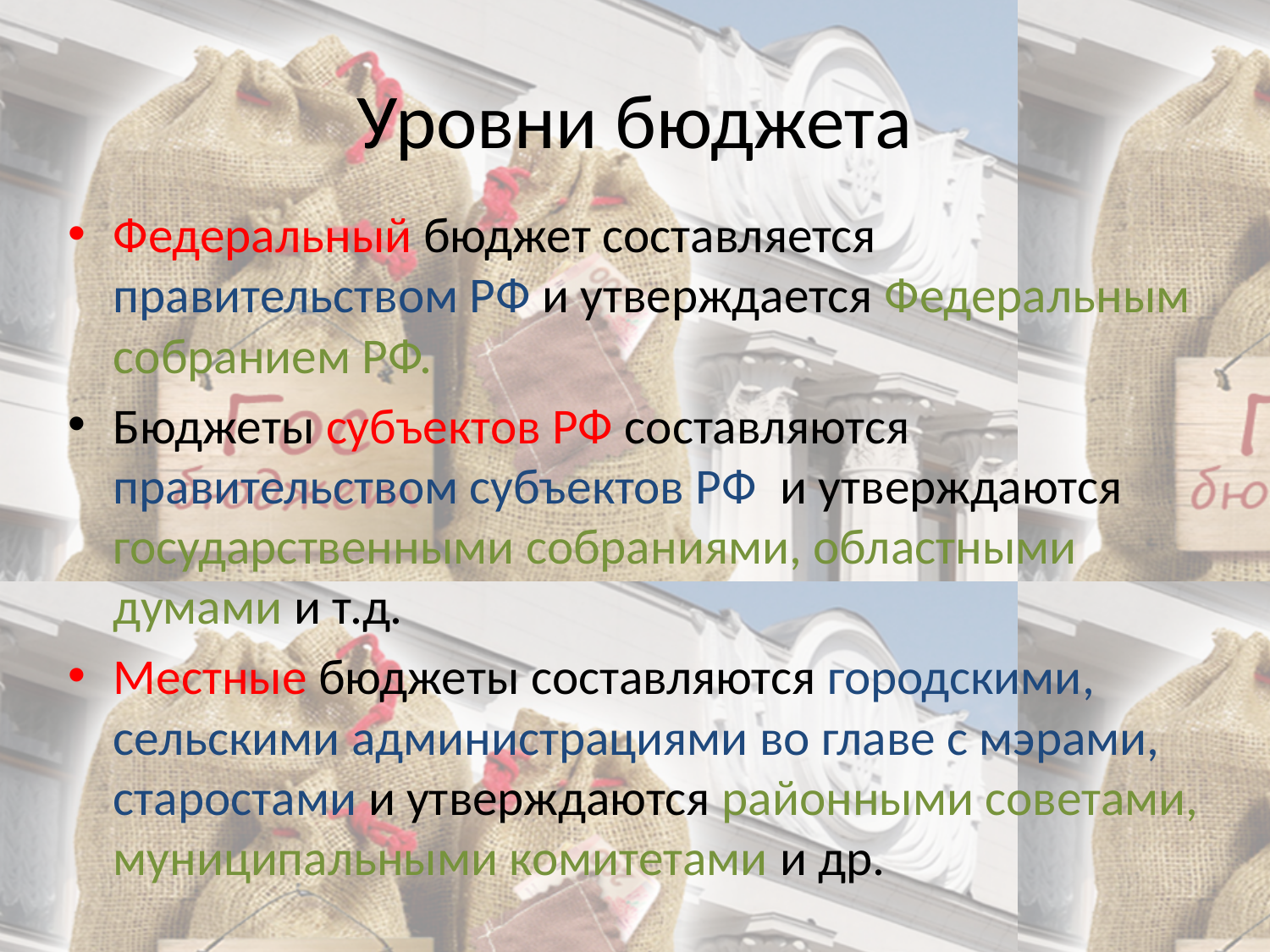

# Уровни бюджета
Федеральный бюджет составляется правительством РФ и утверждается Федеральным собранием РФ.
Бюджеты субъектов РФ составляются правительством субъектов РФ  и утверждаются государственными собраниями, областными думами и т.д.
Местные бюджеты составляются городскими, сельскими администрациями во главе с мэрами, старостами и утверждаются районными советами, муниципальными комитетами и др.